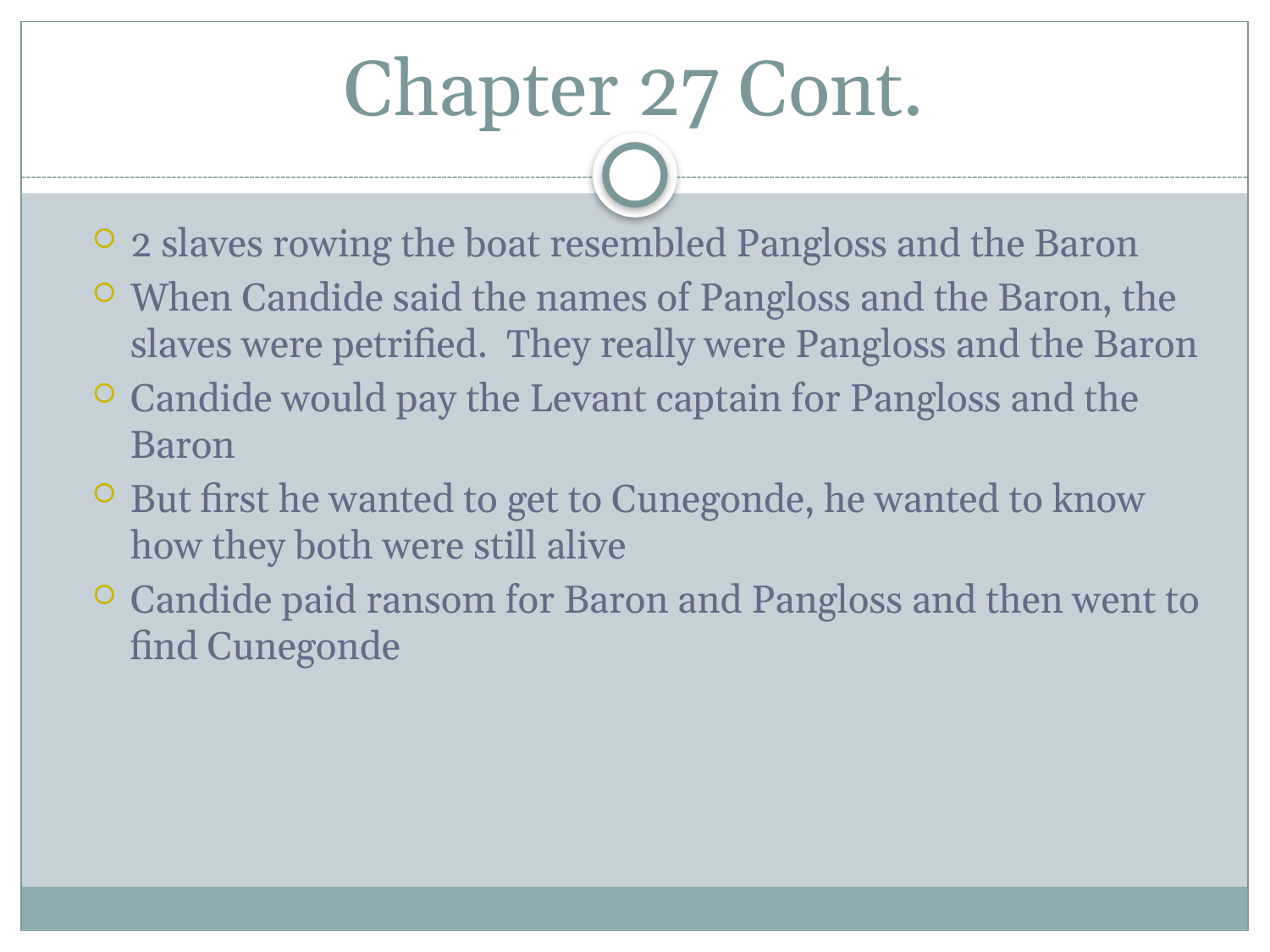

# Chapter 27 Cont.
2 slaves rowing the boat resembled Pangloss and the Baron
When Candide said the names of Pangloss and the Baron, the slaves were petrified.  They really were Pangloss and the Baron
Candide would pay the Levant captain for Pangloss and the Baron
But first he wanted to get to Cunegonde, he wanted to know how they both were still alive
Candide paid ransom for Baron and Pangloss and then went to find Cunegonde